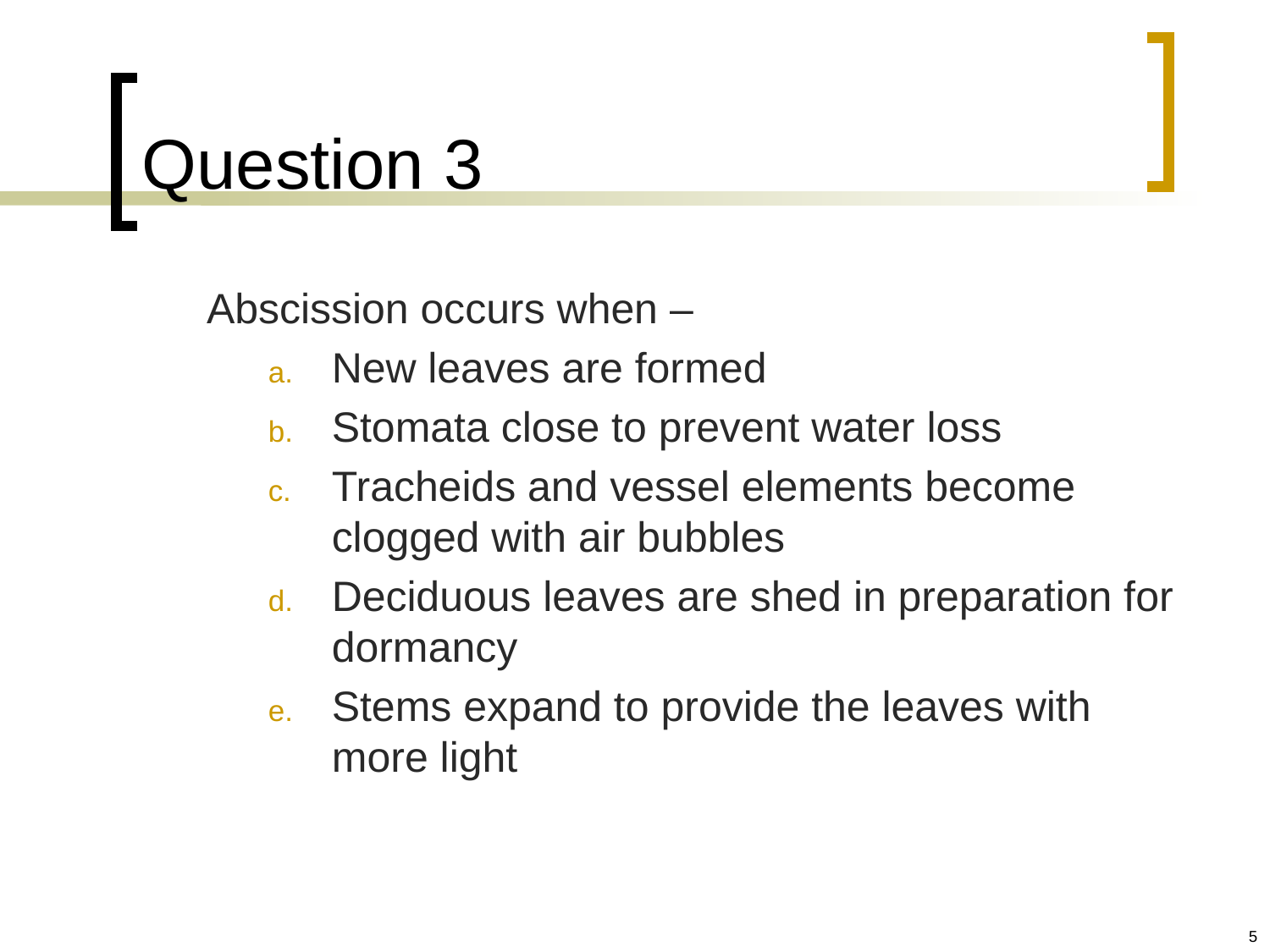

# Question 3
	Abscission occurs when –
New leaves are formed
Stomata close to prevent water loss
Tracheids and vessel elements become clogged with air bubbles
Deciduous leaves are shed in preparation for dormancy
Stems expand to provide the leaves with more light